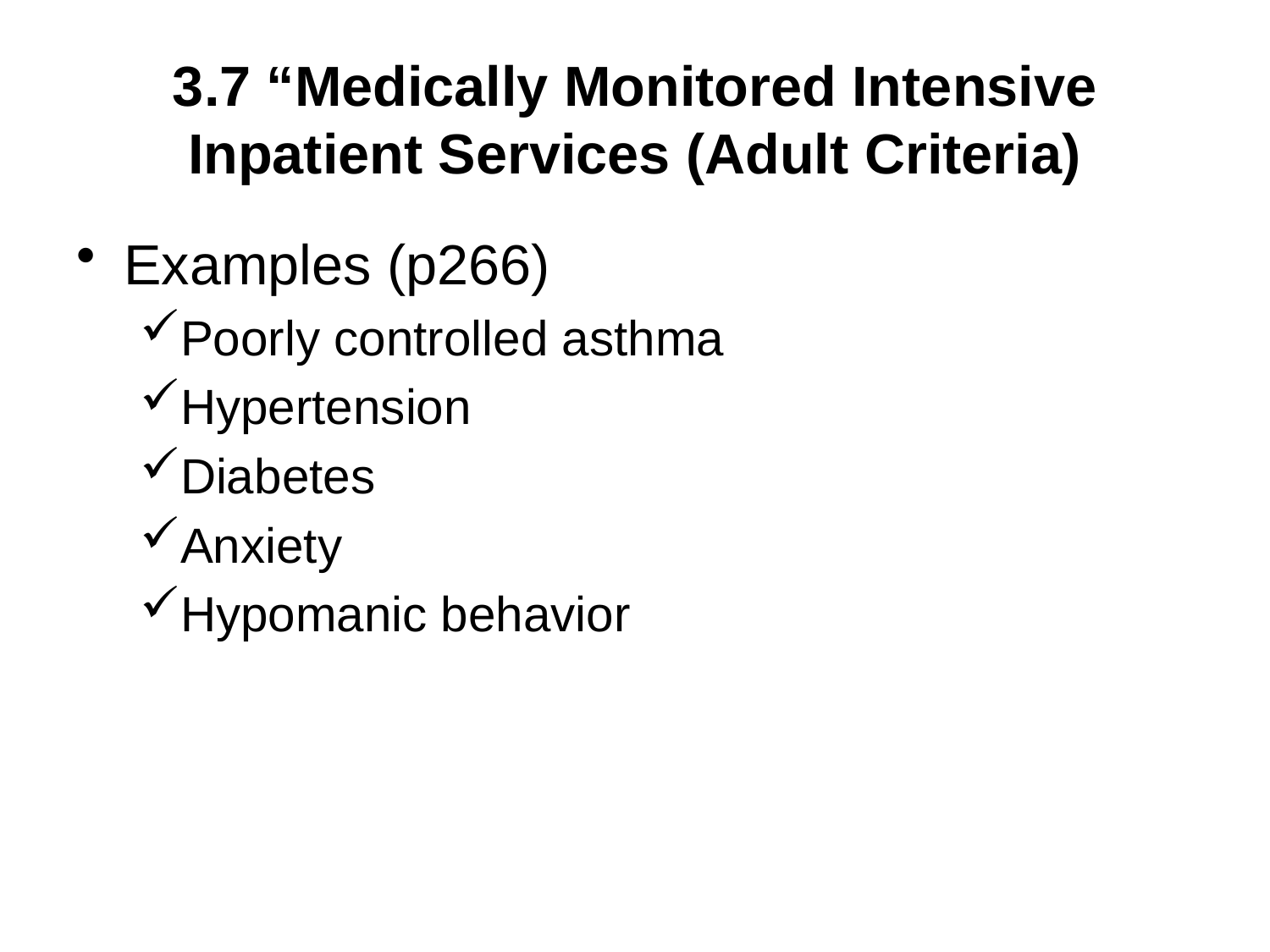

# 3.7 “Medically Monitored Intensive Inpatient Services (Adult Criteria)
Examples (p266)
Poorly controlled asthma
Hypertension
Diabetes
Anxiety
Hypomanic behavior